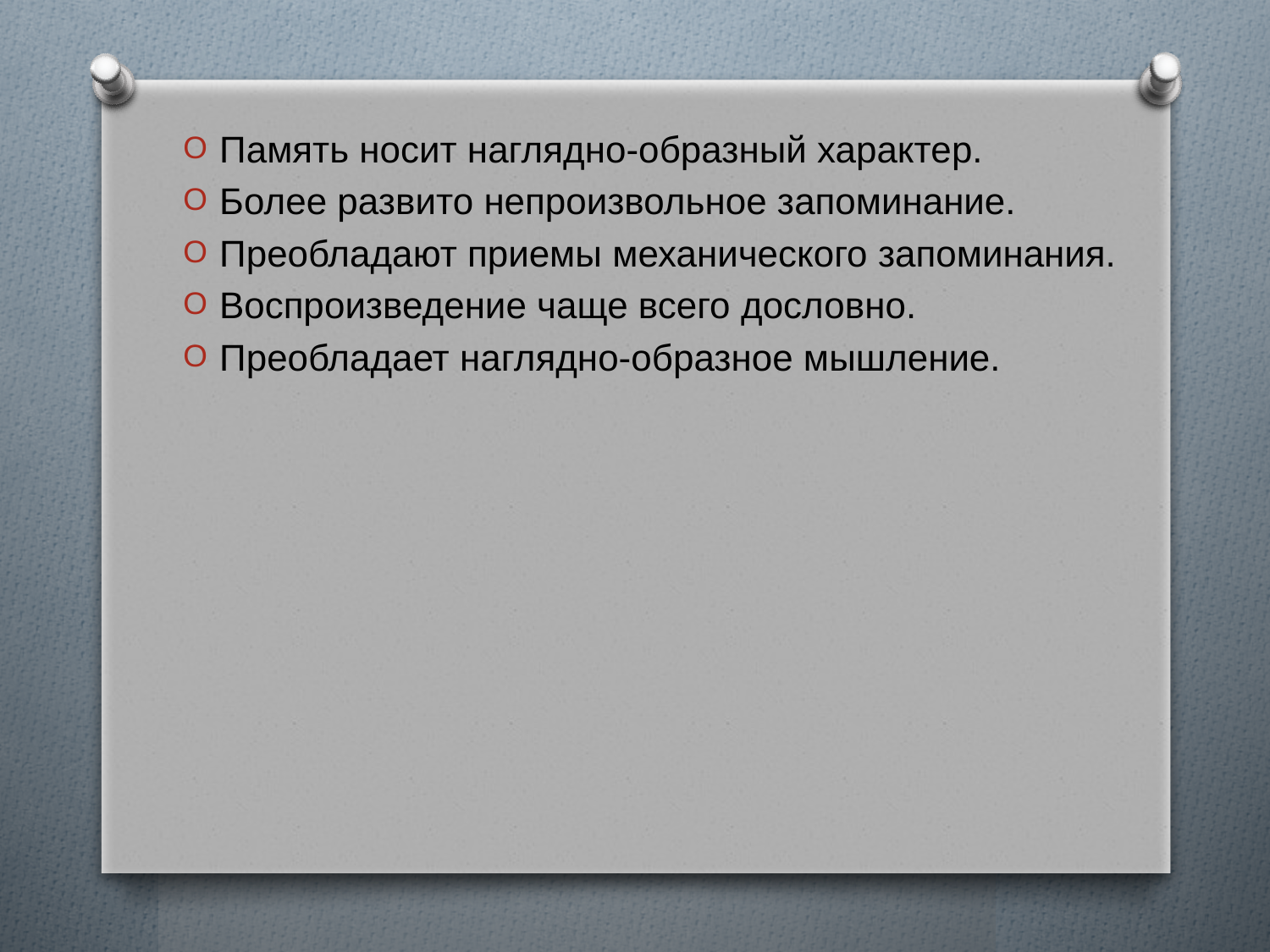

#
Память носит наглядно-образный характер.
Более развито непроизвольное запоминание.
Преобладают приемы механического запоминания.
Воспроизведение чаще всего дословно.
Преобладает наглядно-образное мышление.